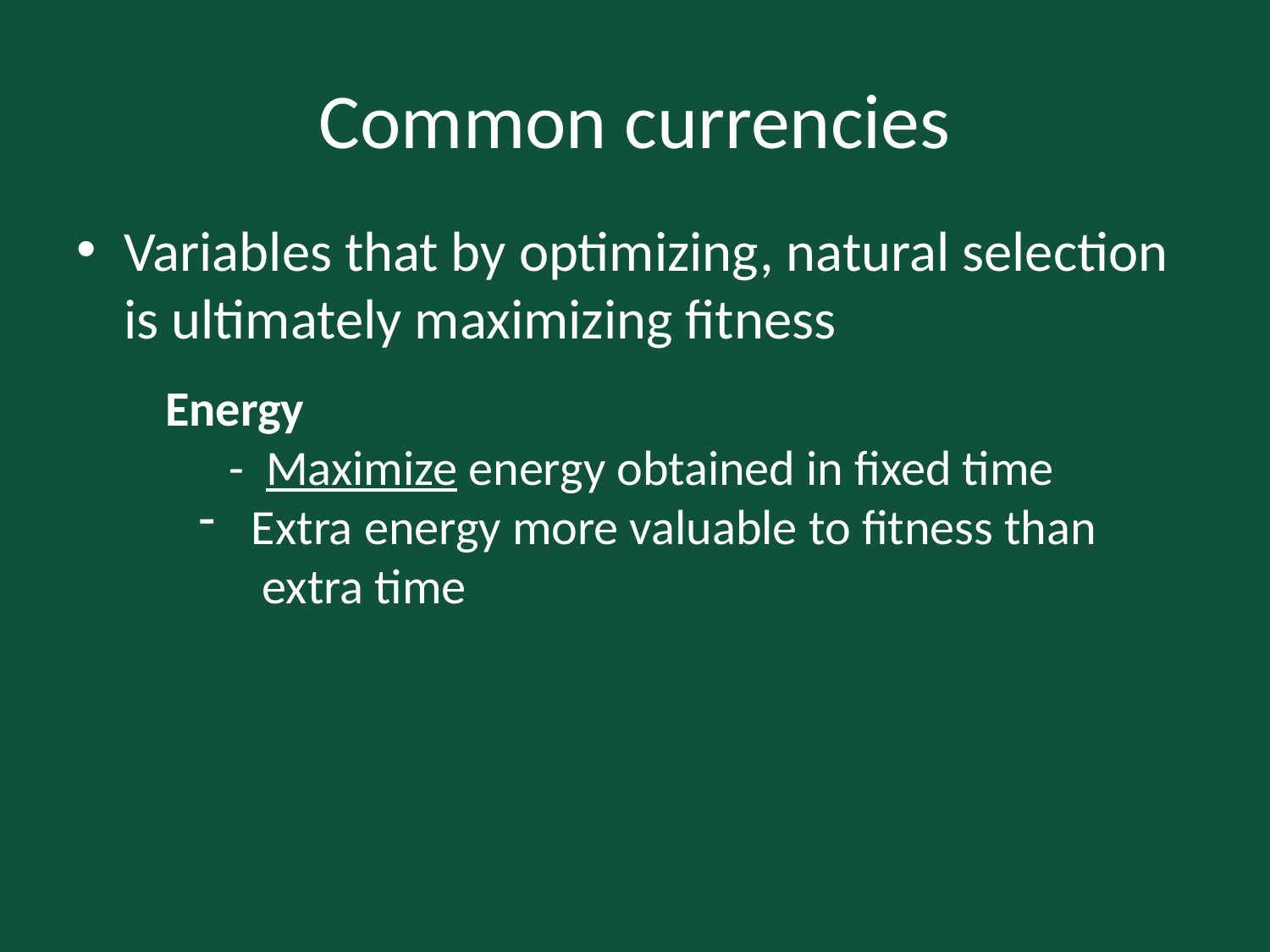

# Common currencies
Variables that by optimizing, natural selection is ultimately maximizing fitness

Energy
-  Maximize energy obtained in fixed time
  Extra energy more valuable to fitness than
   extra time